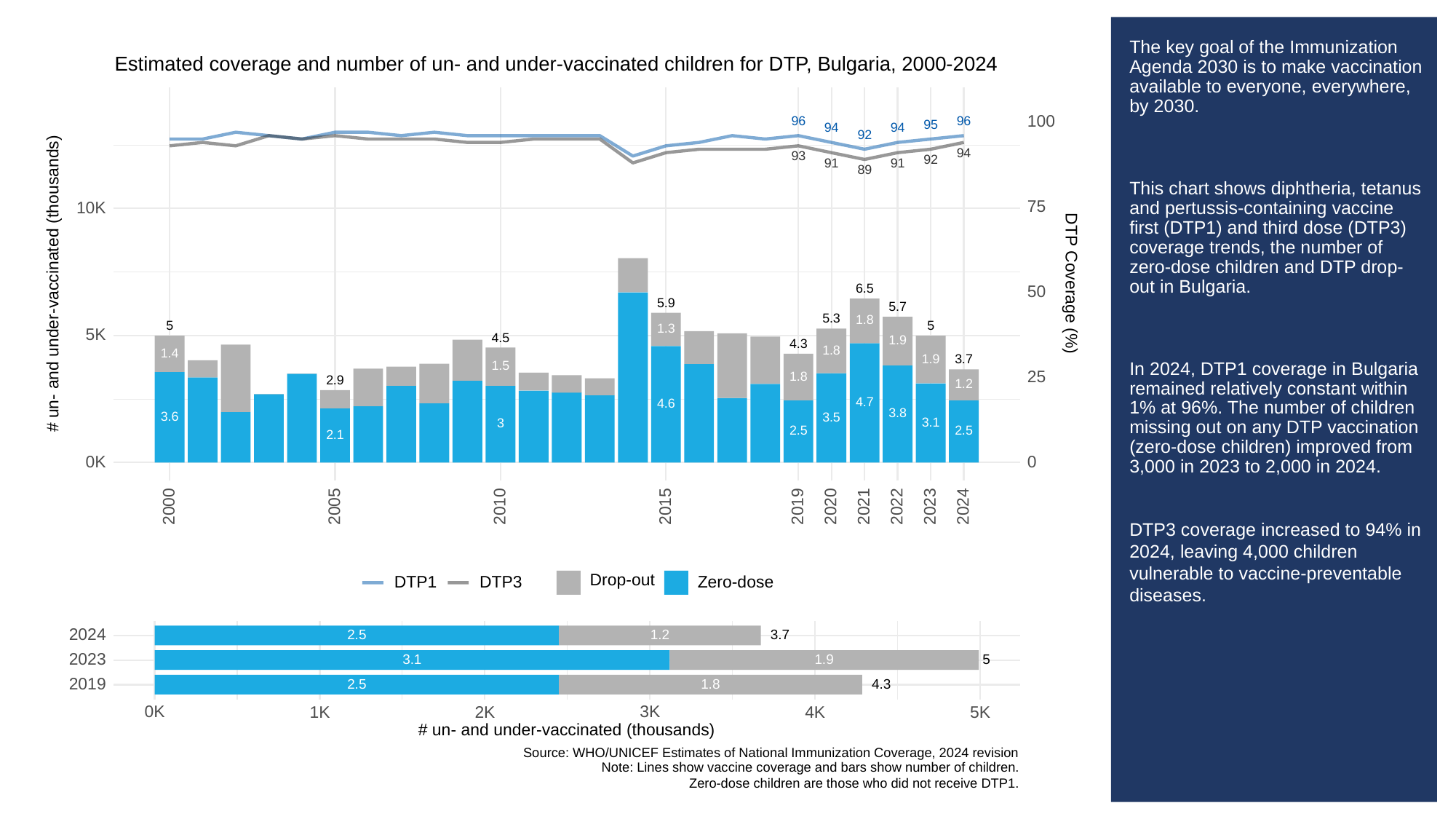

# The key goal of the Immunization Agenda 2030 is to make vaccination available to everyone, everywhere, by 2030.

This chart shows diphtheria, tetanus and pertussis-containing vaccine first (DTP1) and third dose (DTP3) coverage trends, the number of zero-dose children and DTP drop-out in Bulgaria.

In 2024, DTP1 coverage in Bulgaria remained relatively constant within 1% at 96%. The number of children missing out on any DTP vaccination (zero-dose children) improved from 3,000 in 2023 to 2,000 in 2024.

DTP3 coverage increased to 94% in 2024, leaving 4,000 children vulnerable to vaccine-preventable diseases.

Estimated coverage and number of un- and under-vaccinated children for DTP, Bulgaria, 2000-2024

100
96
96
95
94
94
92

94
93
92
91
91
89
75
10K

# un- and under-vaccinated (thousands)
DTP Coverage (%)
6.5
50

5.9
5.7

5.3
1.8

5
5
1.3

5K

4.5

1.9

4.3

1.8

1.4

1.9
3.7

1.5

25

1.8

2.9

1.2

4.7

4.6

3.8

3.6
3.5
3.1
3
2.5
2.5
2.1
0K
0

2023
2000
2005
2010
2015
2019
2020
2021
2022
2024

Drop-out
DTP3
Zero-dose
DTP1

2024
3.7
2.5
1.2

2023
3.1
1.9
5

2019
4.3
2.5
1.8

3K
0K
5K
1K
2K
4K
# un- and under-vaccinated (thousands)
Source: WHO/UNICEF Estimates of National Immunization Coverage, 2024 revision
Note: Lines show vaccine coverage and bars show number of children.
Zero-dose children are those who did not receive DTP1.